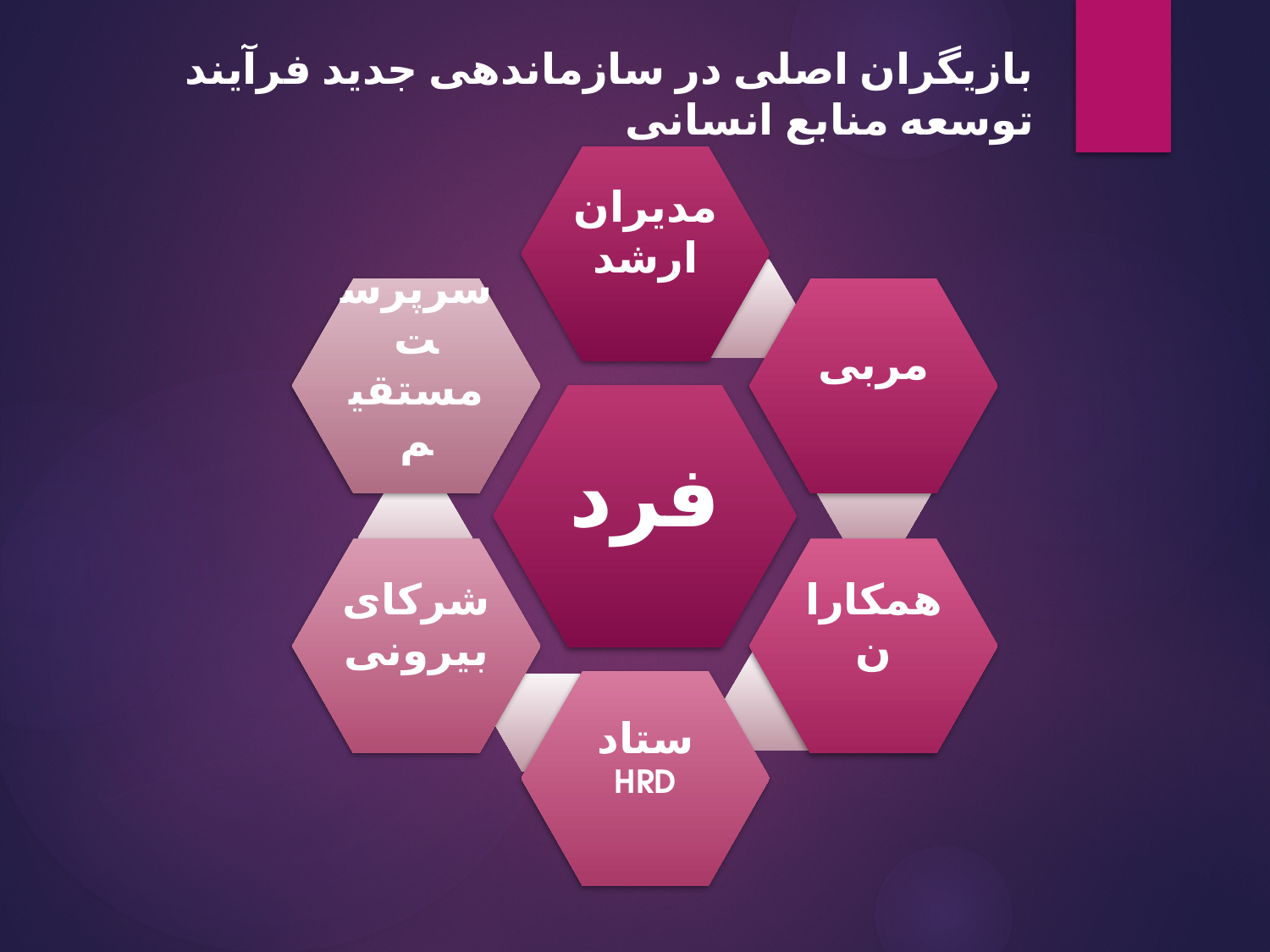

بازیگران اصلی در سازماندهی جدید فرآیند توسعه منابع انسانی
فرد

مدیران ارشد

مربی

همکاران

ستاد HRD

شرکای بیرونی

سرپرست مستقیم